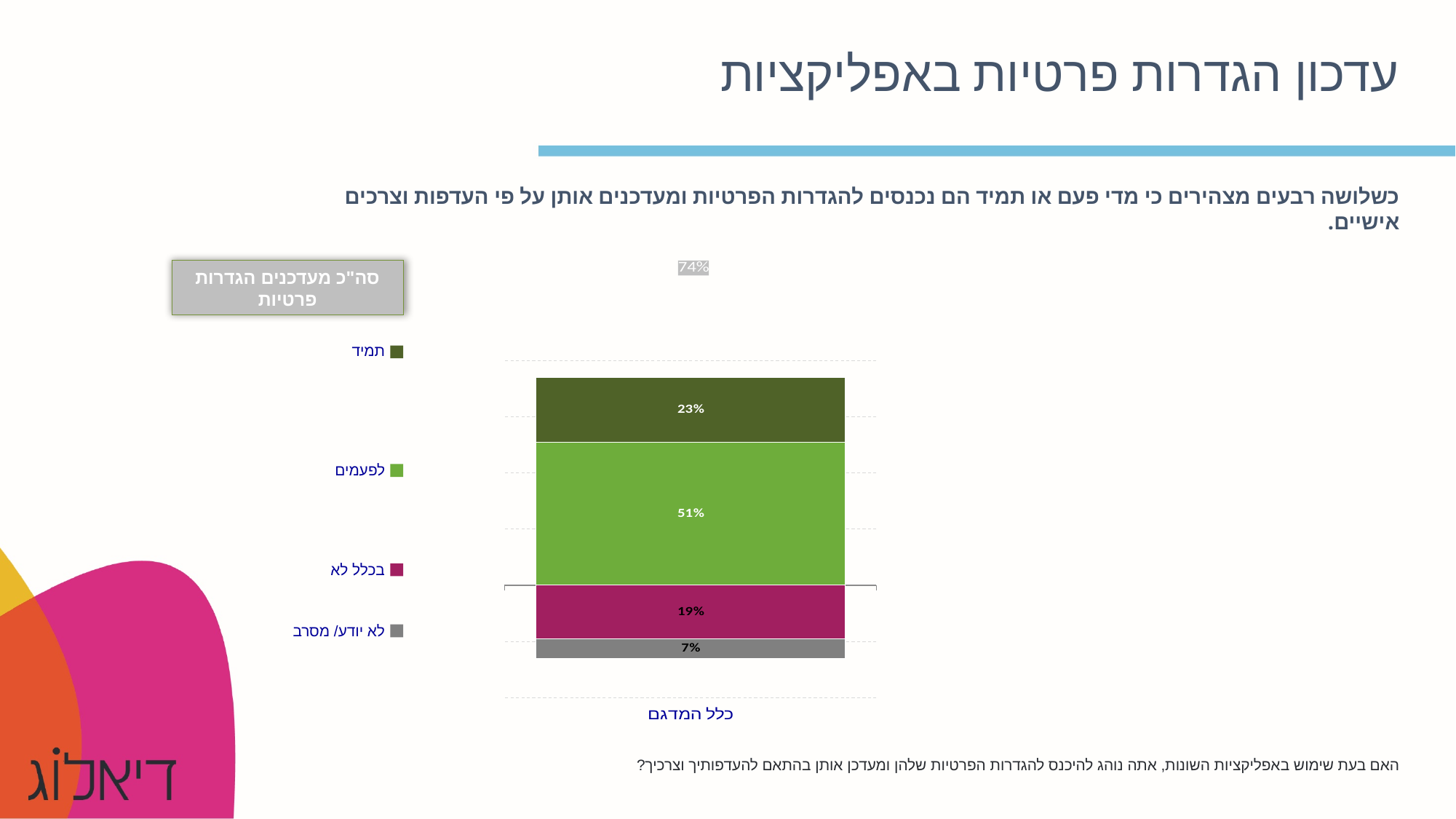

# עדכון הגדרות פרטיות באפליקציות
כשלושה רבעים מצהירים כי מדי פעם או תמיד הם נכנסים להגדרות הפרטיות ומעדכנים אותן על פי העדפות וצרכים אישיים.
סה"כ מעדכנים הגדרות פרטיות

### Chart

| Category |  |  | לפעמים | תמיד | בכלל לא | לא יודע/ מסרב |  |  |
|---|---|---|---|---|---|---|---|---|
| כלל המדגם | None | None | 0.51 | 0.23 | -0.19 | -0.07 | 0.74 | None |
תמיד

לפעמים

בכלל לא

לא יודע/ מסרב

האם בעת שימוש באפליקציות השונות, אתה נוהג להיכנס להגדרות הפרטיות שלהן ומעדכן אותן בהתאם להעדפותיך וצרכיך?